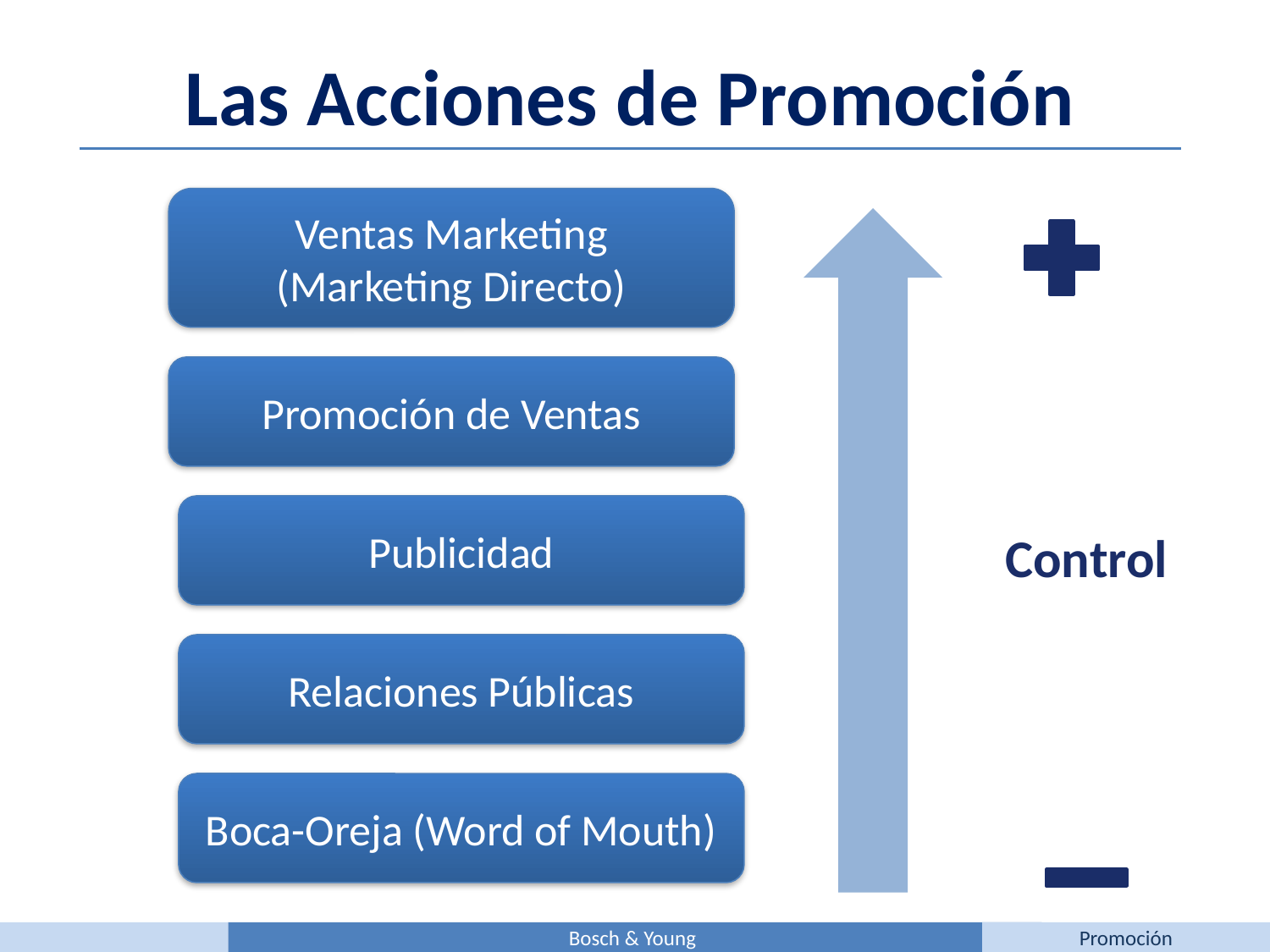

Las Acciones de Promoción
Ventas Marketing
(Marketing Directo)

Control

Promoción de Ventas
Publicidad
Relaciones Públicas
Boca-Oreja (Word of Mouth)

Bosch & Young
Promoción